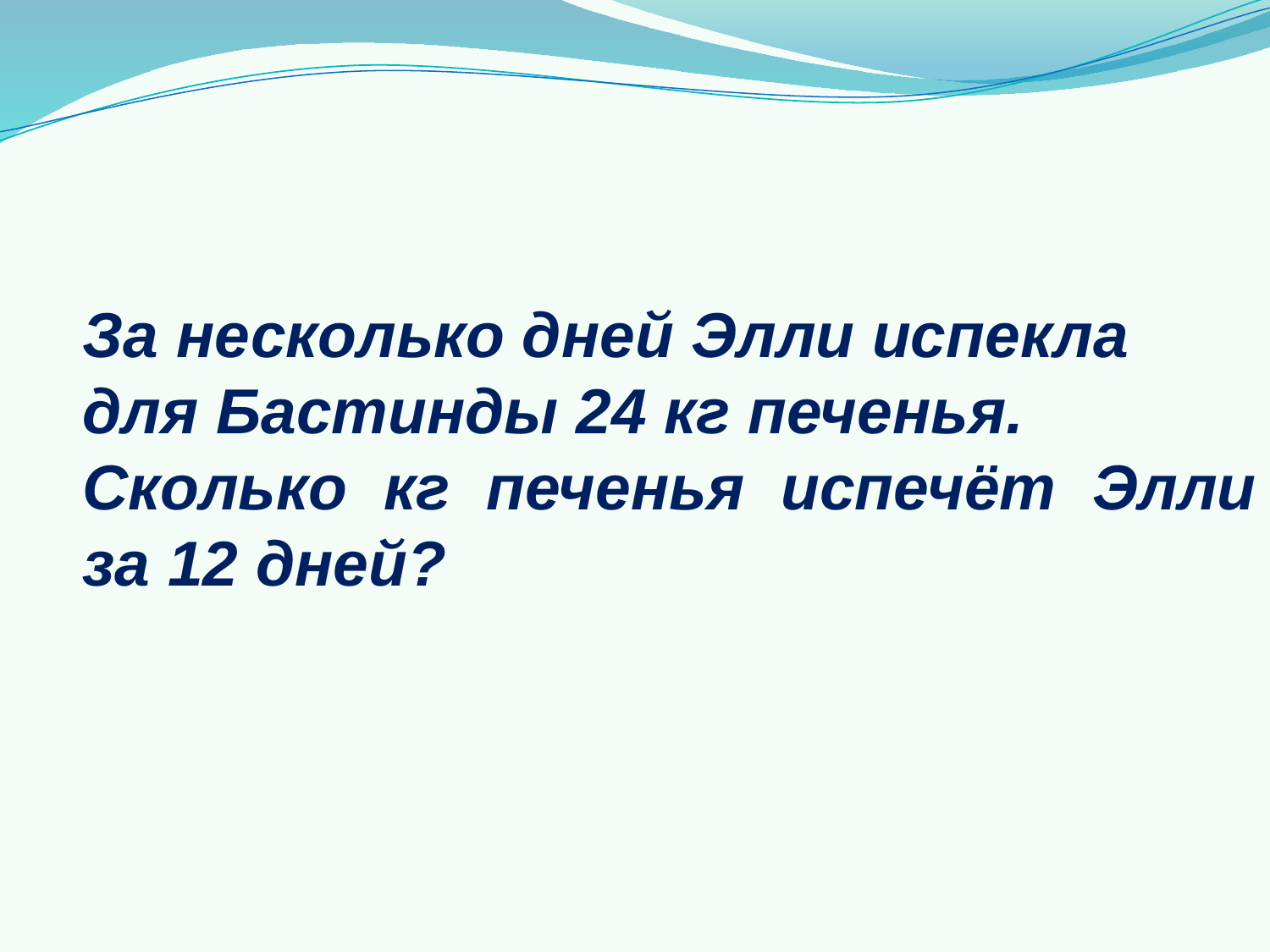

За несколько дней Элли испекла
для Бастинды 24 кг печенья.
Сколько кг печенья испечёт Элли за 12 дней?